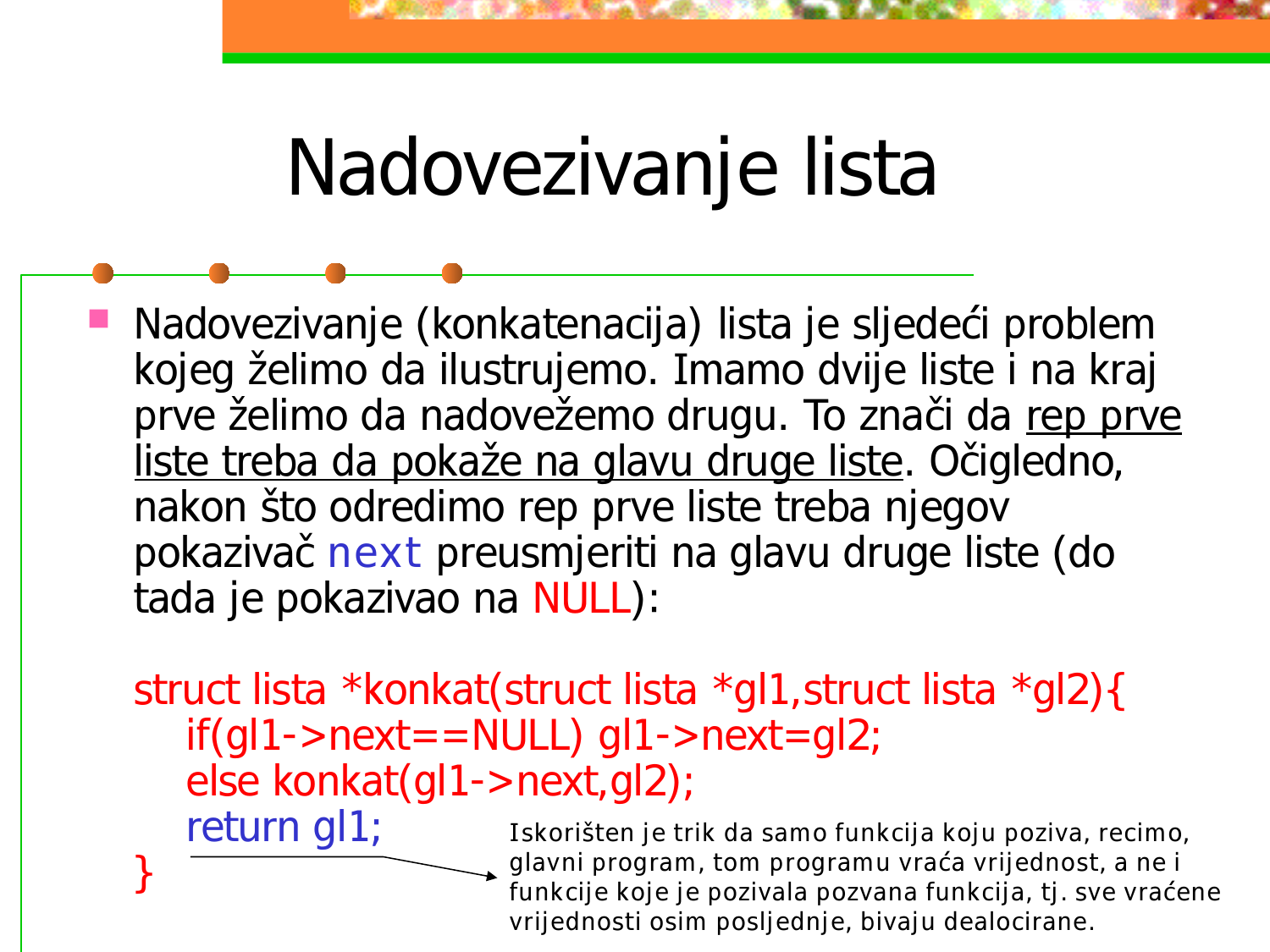

# Nadovezivanje lista
Nadovezivanje (konkatenacija) lista je sljedeći problem kojeg želimo da ilustrujemo. Imamo dvije liste i na kraj prve želimo da nadovežemo drugu. To znači da rep prve liste treba da pokaže na glavu druge liste. Očigledno, nakon što odredimo rep prve liste treba njegov pokazivač next preusmjeriti na glavu druge liste (do tada je pokazivao na NULL):
struct lista *konkat(struct lista *gl1,struct lista *gl2){
    if(gl1->next==NULL) gl1->next=gl2;
    else konkat(gl1->next,gl2);
    return gl1;
}
Iskorišten je trik da samo funkcija koju poziva, recimo, glavni program, tom programu vraća vrijednost, a ne i funkcije koje je pozivala pozvana funkcija, tj. sve vraćene vrijednosti osim posljednje, bivaju dealocirane.